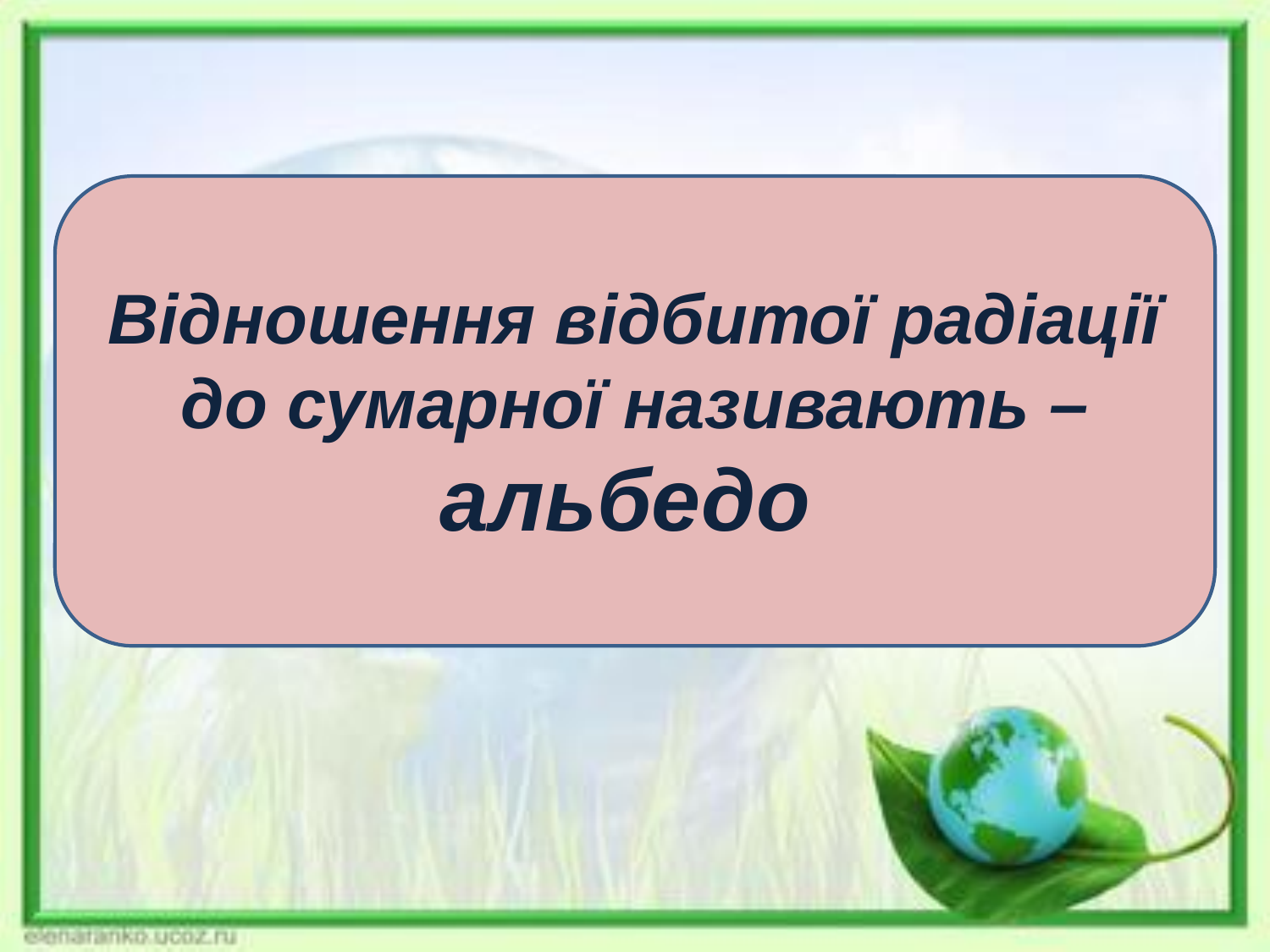

Відношення відбитої радіації до сумарної називають – альбедо